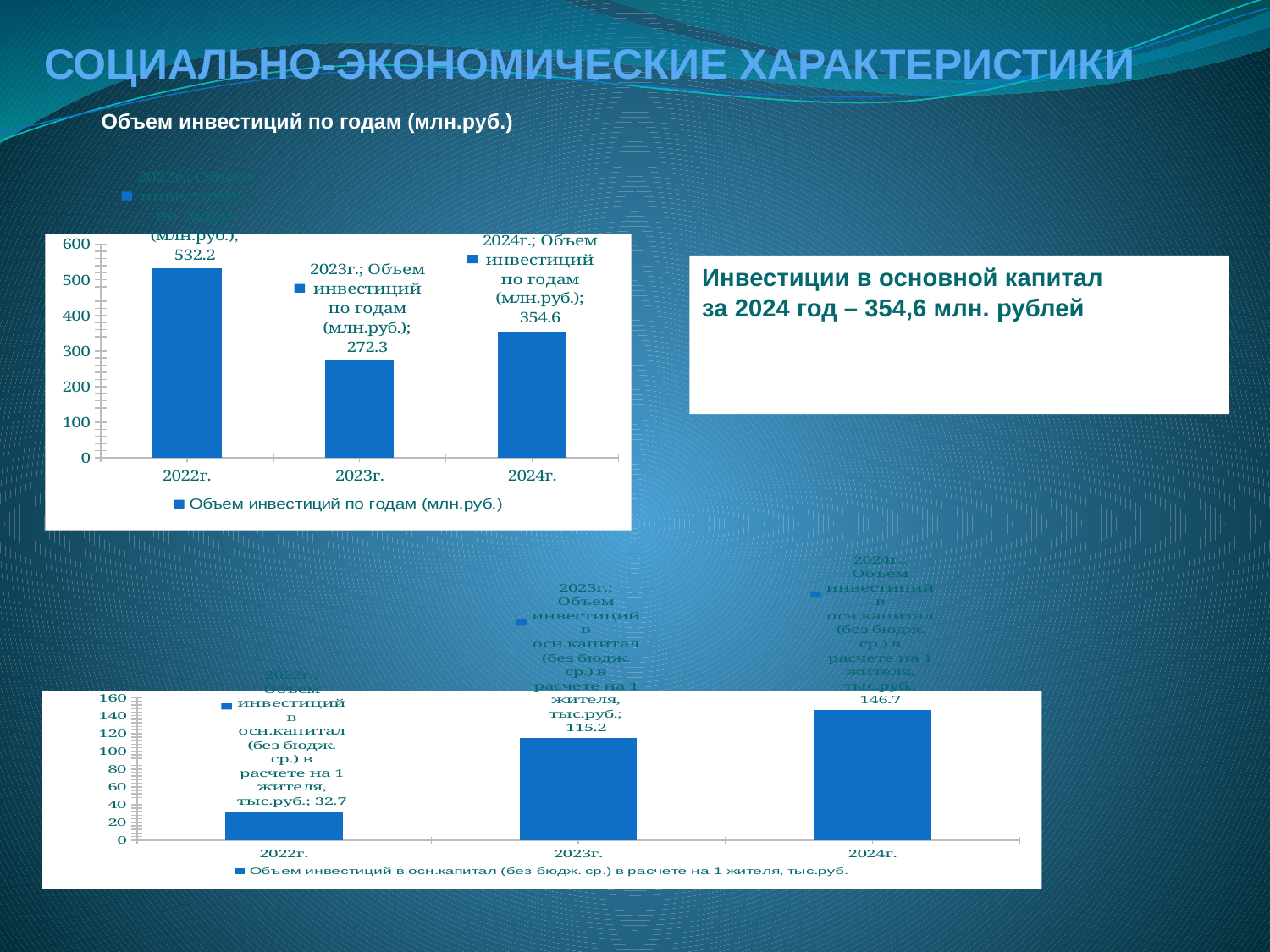

СОЦИАЛЬНО-ЭКОНОМИЧЕСКИЕ ХАРАКТЕРИСТИКИ
Объем инвестиций по годам (млн.руб.)

### Chart

| Category | Объем инвестиций по годам (млн.руб.) |
|---|---|
| 2022г. | 532.2 |
| 2023г. | 272.3 |
| 2024г. | 354.6 |
Инвестиции в основной капитал
за 2024 год – 354,6 млн. рублей

### Chart

| Category | Объем инвестиций в осн.капитал (без бюдж. ср.) в расчете на 1 жителя, тыс.руб. |
|---|---|
| 2022г. | 32.7 |
| 2023г. | 115.2 |
| 2024г. | 146.7 |